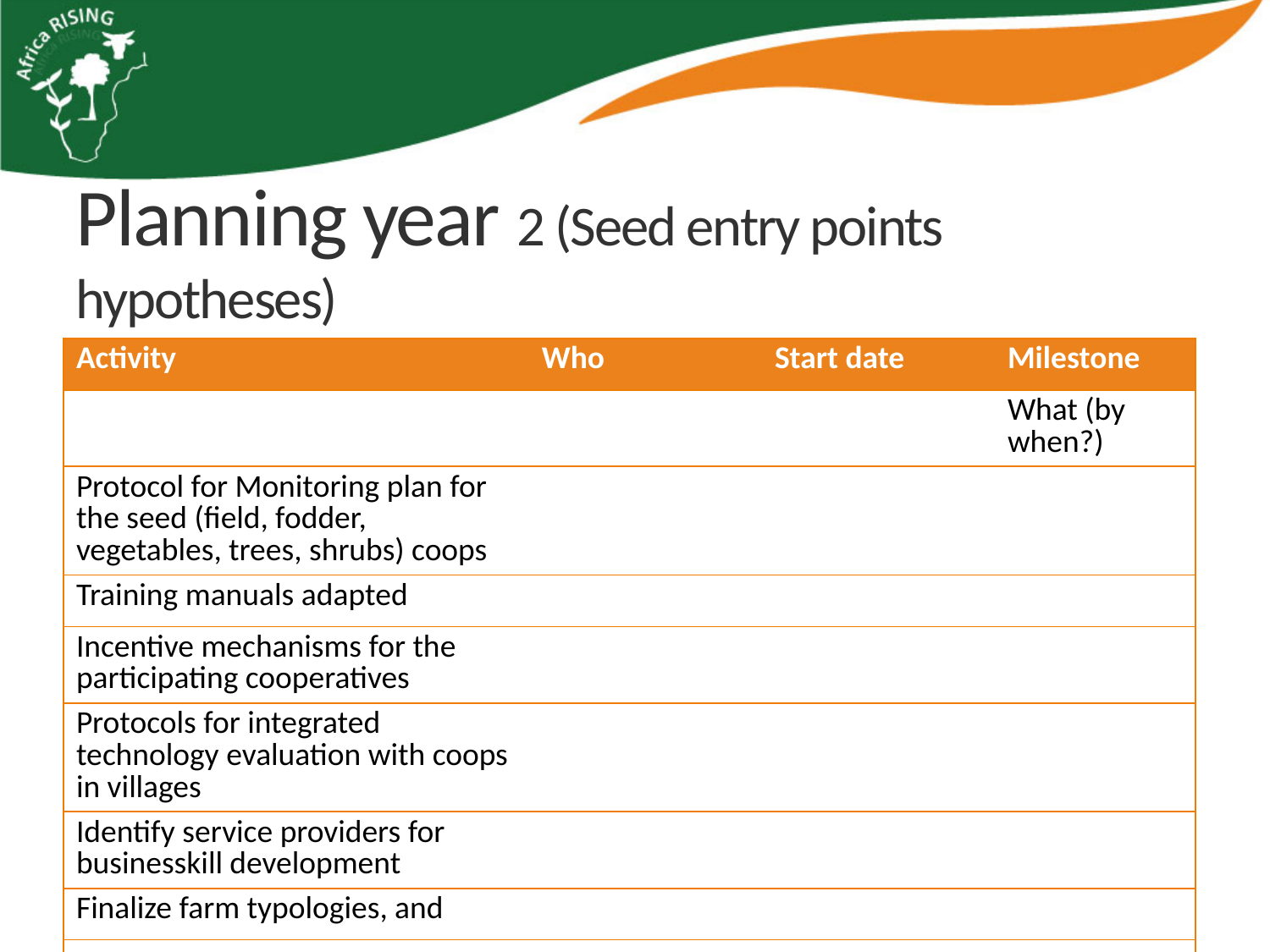

# Planning year 2 (Seed entry points hypotheses)
| Activity | Who | Start date | Milestone |
| --- | --- | --- | --- |
|  |  |  | What (by when?) |
| Protocol for Monitoring plan for the seed (field, fodder, vegetables, trees, shrubs) coops |  |  |  |
| Training manuals adapted |  |  |  |
| Incentive mechanisms for the participating cooperatives |  |  |  |
| Protocols for integrated technology evaluation with coops in villages |  |  |  |
| Identify service providers for businesskill development |  |  |  |
| Finalize farm typologies, and |  |  |  |
|  |  |  |  |
|  |  |  |  |